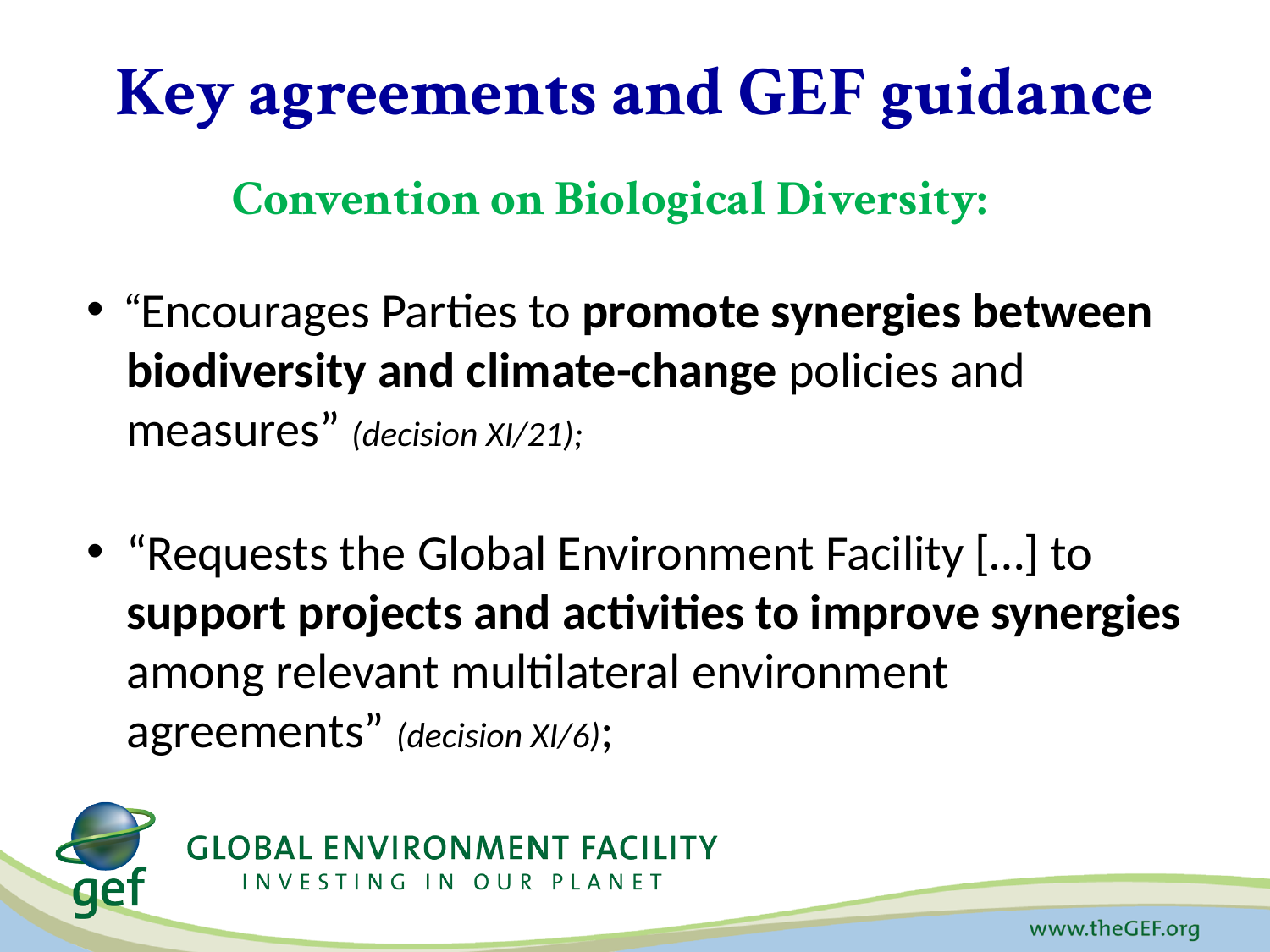

# Key agreements and GEF guidance
Convention on Biological Diversity:

“Encourages Parties to promote synergies between biodiversity and climate-change policies and measures” (decision XI/21);

“Requests the Global Environment Facility […] to support projects and activities to improve synergies among relevant multilateral environment agreements” (decision XI/6);